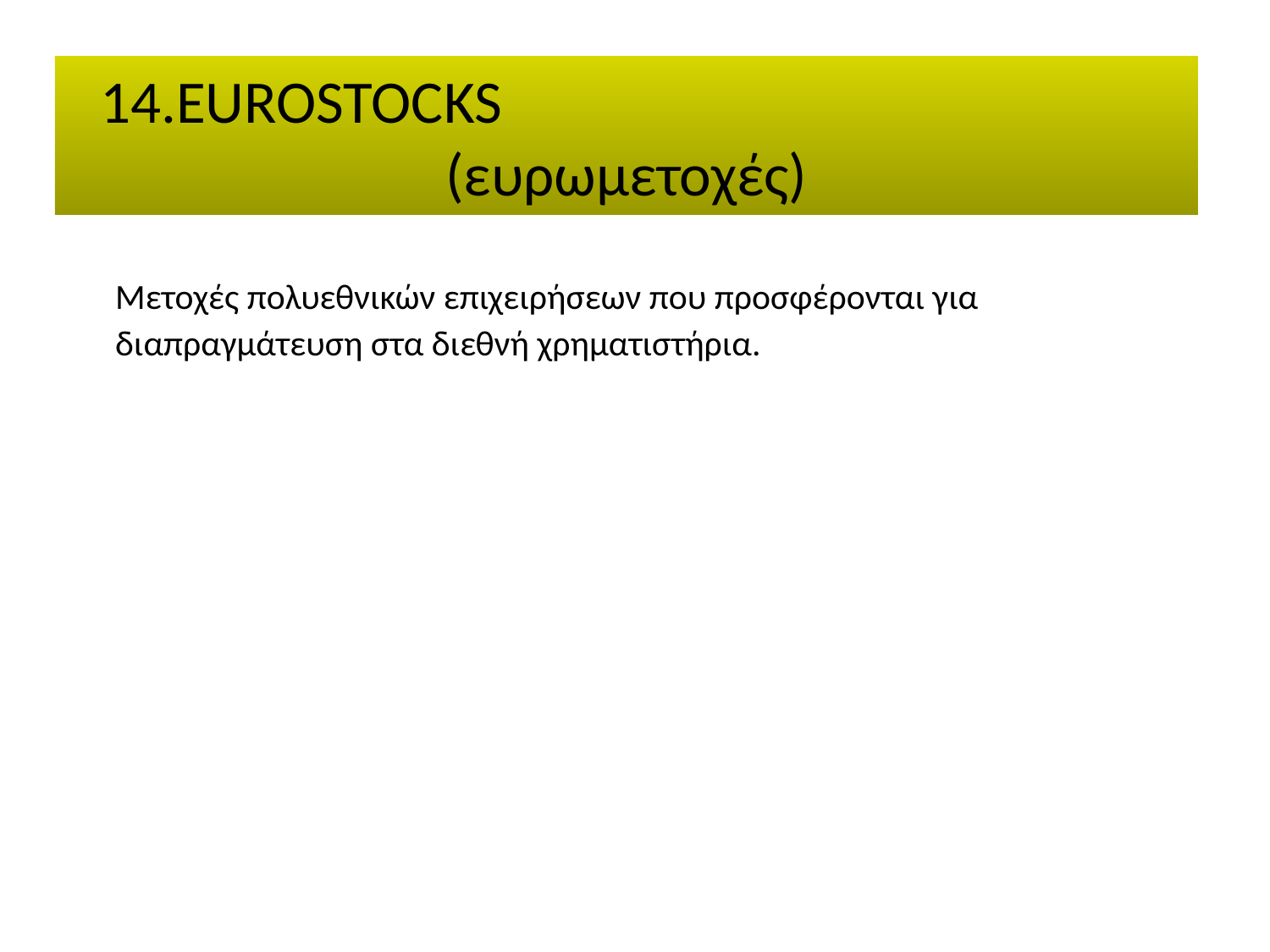

# 14.EUROSTOCKS                                                 (ευρωμετοχές)
	Μετοχές πολυεθνικών επιχειρήσεων που προσφέρονται για διαπραγμάτευση στα διεθνή χρηματιστήρια.